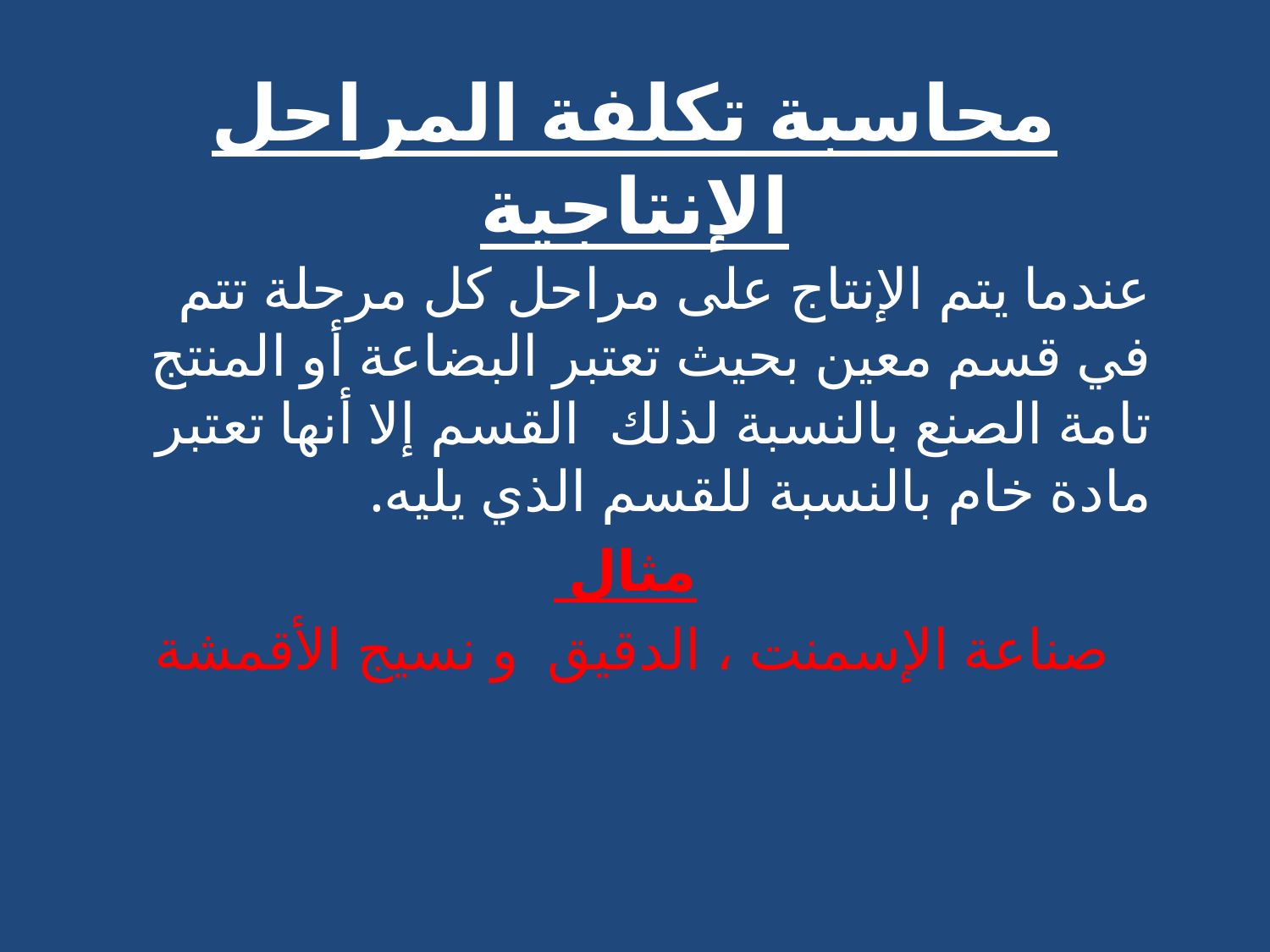

# محاسبة تكلفة المراحل الإنتاجية
عندما يتم الإنتاج على مراحل كل مرحلة تتم في قسم معين بحيث تعتبر البضاعة أو المنتج تامة الصنع بالنسبة لذلك  القسم إلا أنها تعتبر مادة خام بالنسبة للقسم الذي يليه.
مثال
صناعة الإسمنت ، الدقيق  و نسيج الأقمشة